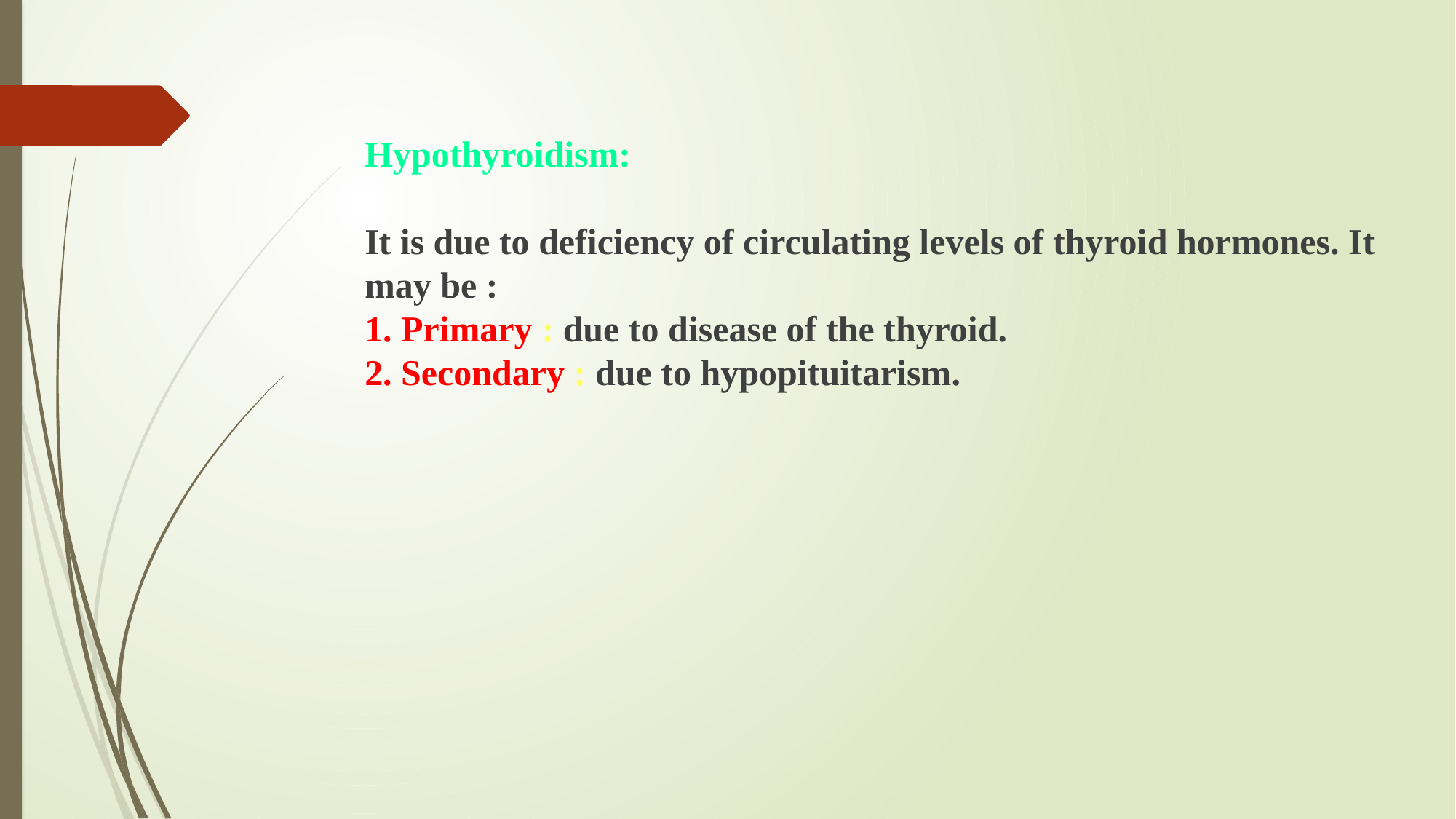

Hypothyroidism:

It is due to deficiency of circulating levels of thyroid hormones. It may be :
1. Primary : due to disease of the thyroid.
2. Secondary : due to hypopituitarism.